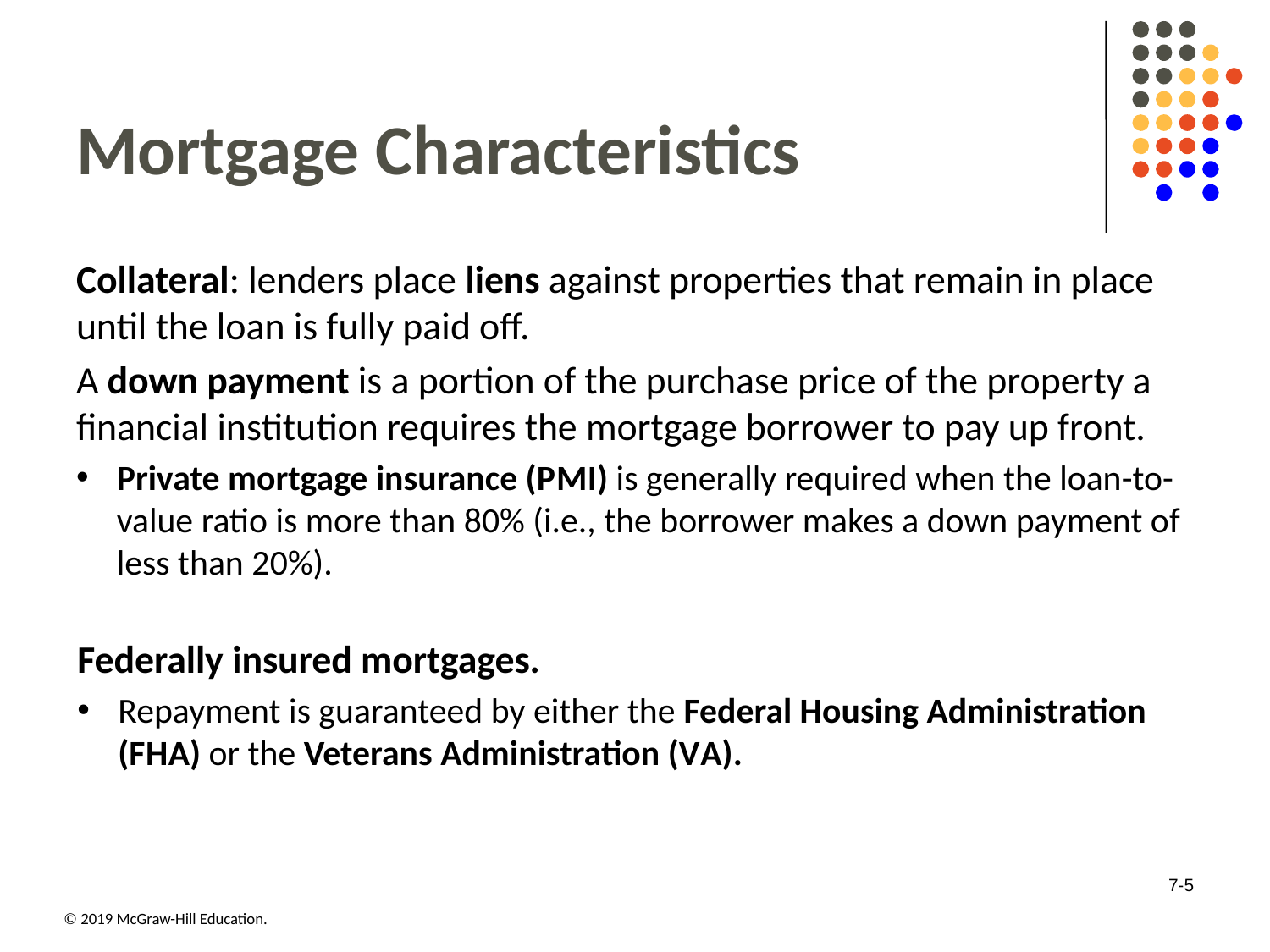

# Mortgage Characteristics
Collateral: lenders place liens against properties that remain in place until the loan is fully paid off.
A down payment is a portion of the purchase price of the property a financial institution requires the mortgage borrower to pay up front.
Private mortgage insurance (P M I) is generally required when the loan-to-value ratio is more than 80% (i.e., the borrower makes a down payment of less than 20%).
Federally insured mortgages.
Repayment is guaranteed by either the Federal Housing Administration (F H A) or the Veterans Administration (V A).
7-5